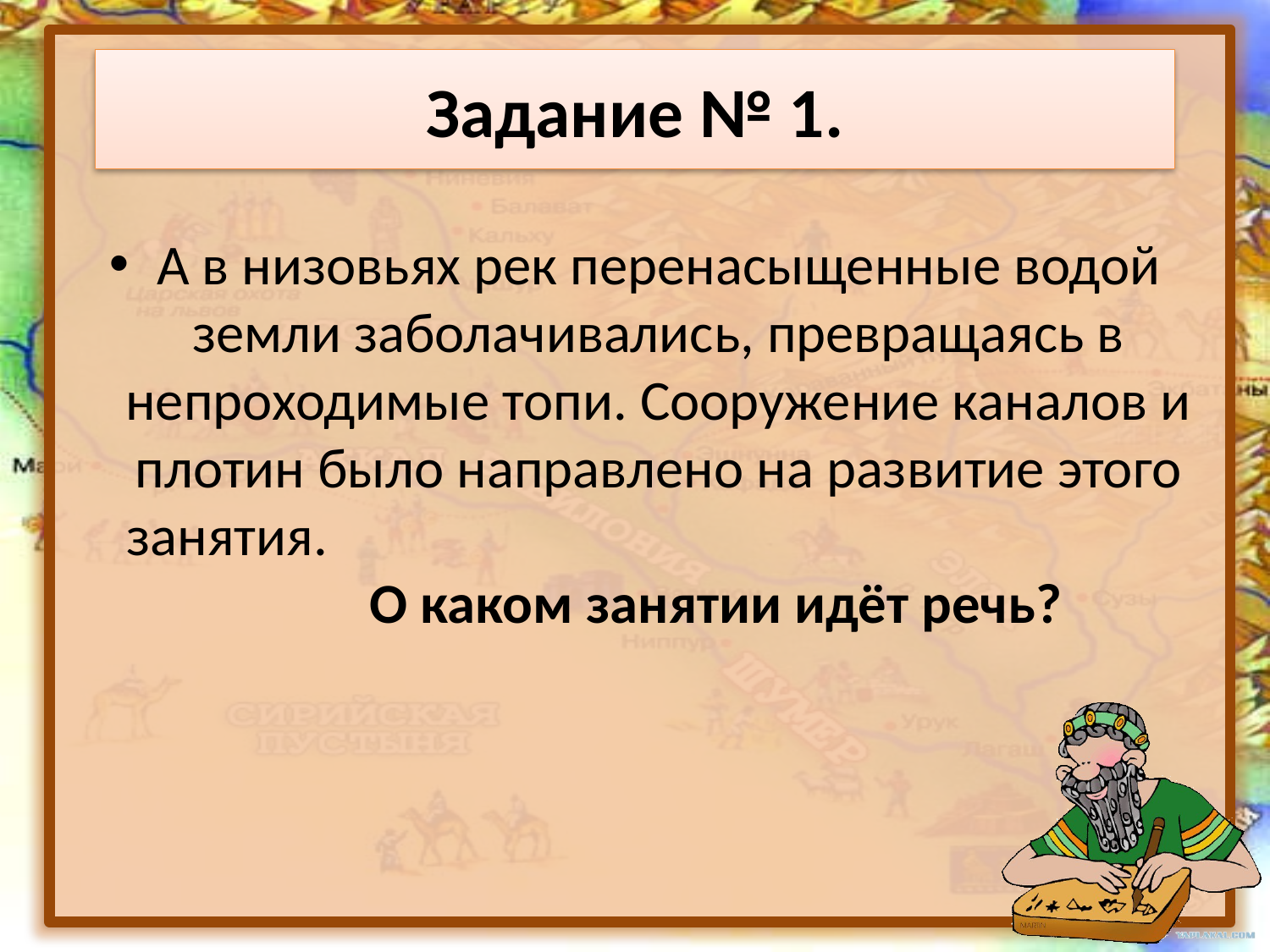

Задание № 1.
А в низовьях рек перенасыщенные водой земли заболачивались, превращаясь в непроходимые топи. Сооружение каналов и плотин было направлено на развитие этого занятия.                                                                              О каком занятии идёт речь?